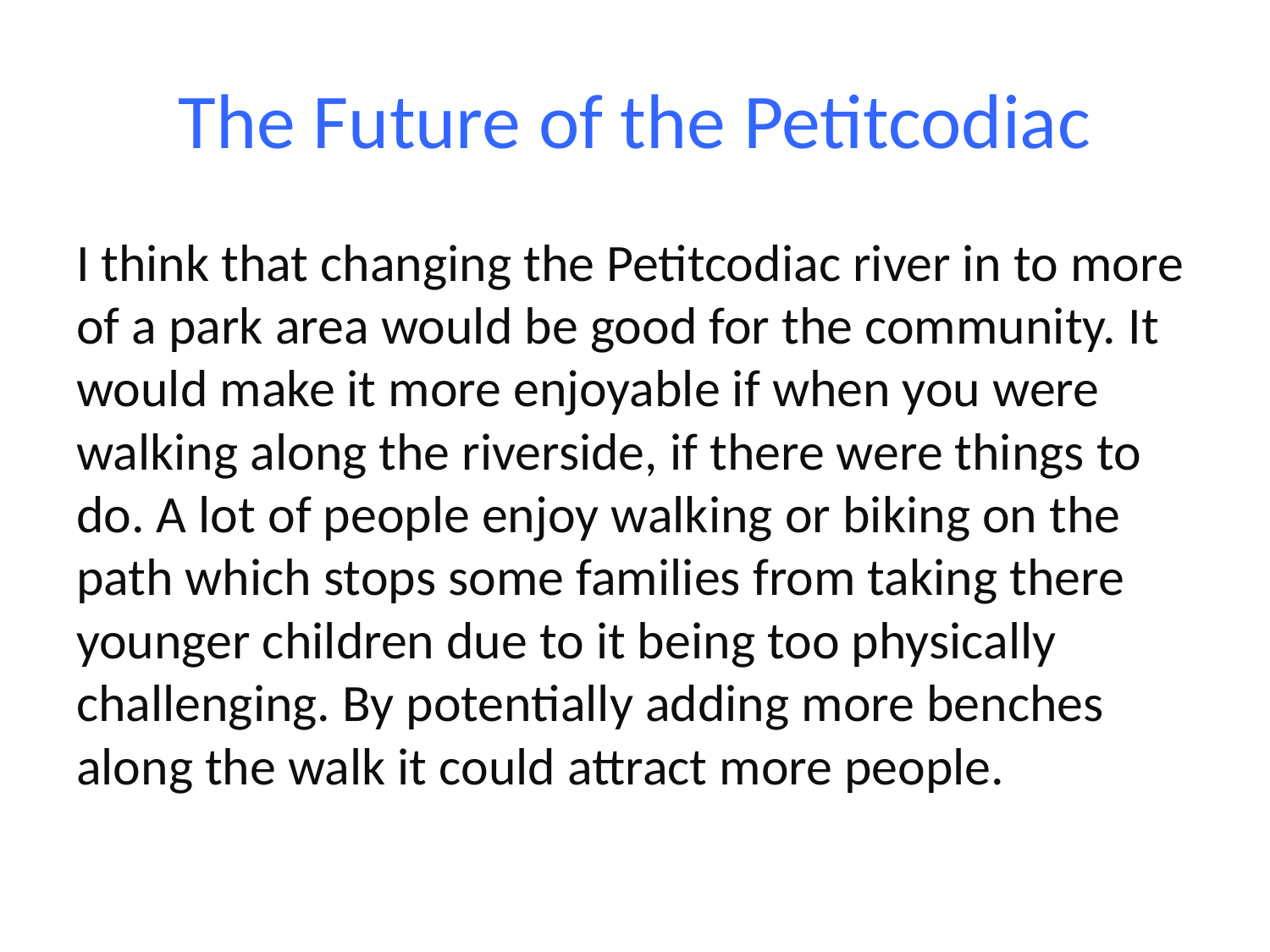

# The Future of the Petitcodiac
I think that changing the Petitcodiac river in to more of a park area would be good for the community. It would make it more enjoyable if when you were walking along the riverside, if there were things to do. A lot of people enjoy walking or biking on the path which stops some families from taking there younger children due to it being too physically challenging. By potentially adding more benches along the walk it could attract more people.